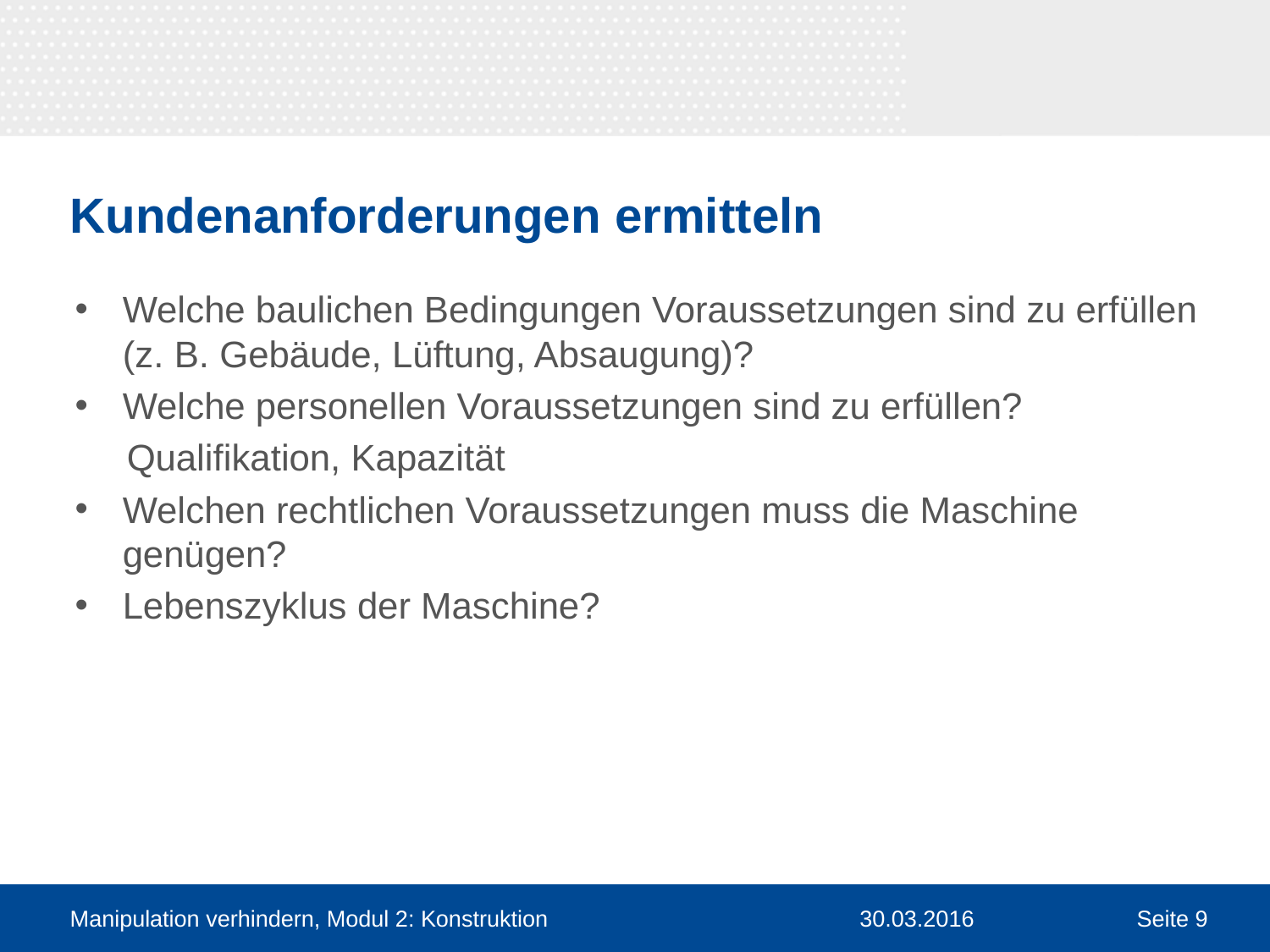

# Kundenanforderungen ermitteln
Welche baulichen Bedingungen Voraussetzungen sind zu erfüllen (z. B. Gebäude, Lüftung, Absaugung)?
Welche personellen Voraussetzungen sind zu erfüllen?
     Qualifikation, Kapazität
Welchen rechtlichen Voraussetzungen muss die Maschine genügen?
Lebenszyklus der Maschine?

Manipulation verhindern, Modul 2: Konstruktion
30.03.2016
Seite 9